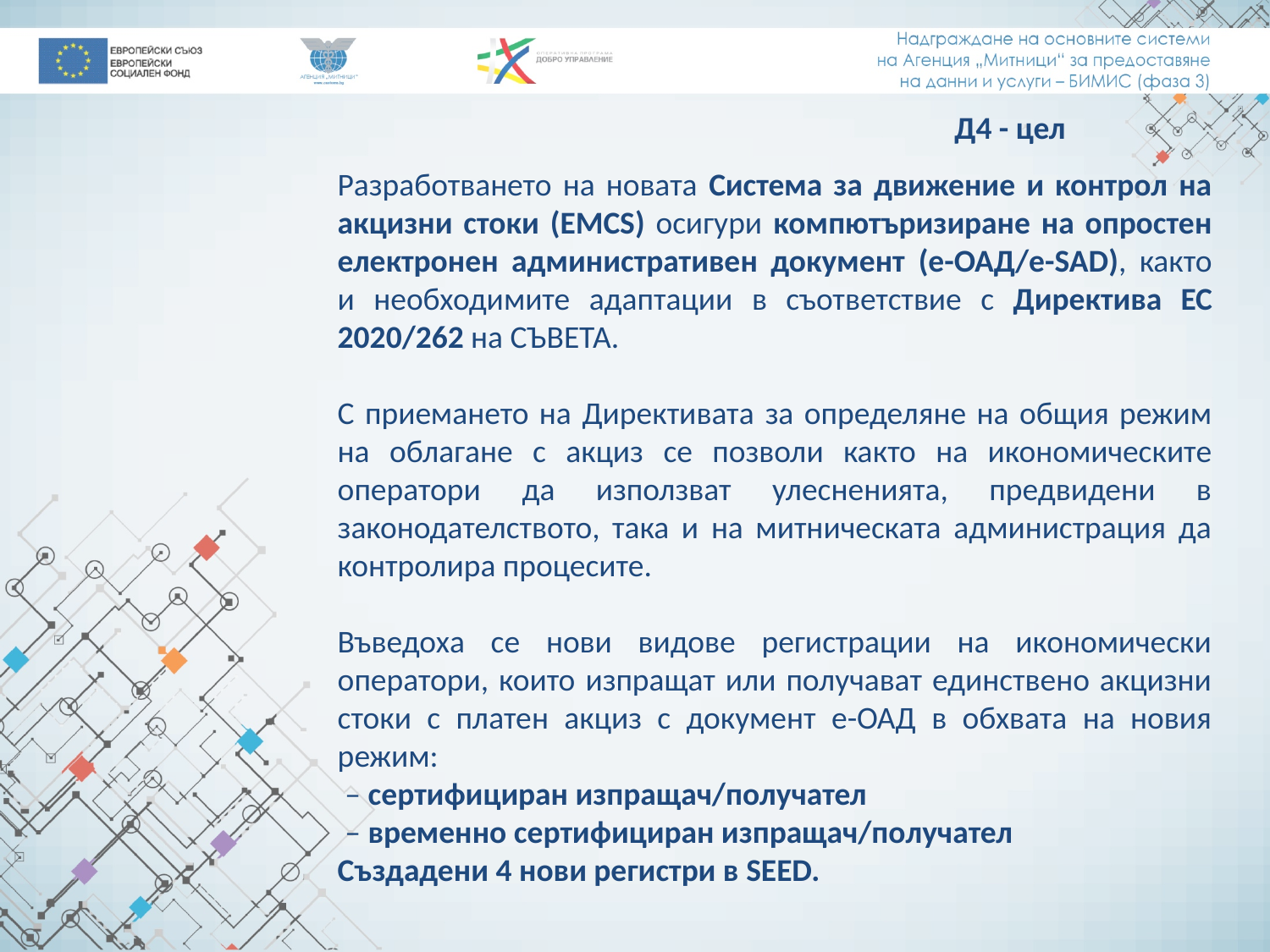

Д4 - цел
Разработването на новата Система за движение и контрол на акцизни стоки (EMCS) осигури компютъризиране на опростен електронен административен документ (е-ОАД/e-SAD), както и необходимите адаптации в съответствие с Директива ЕС 2020/262 на СЪВЕТА.

С приемането на Директивата за определяне на общия режим на облагане с акциз се позволи както на икономическите оператори да използват улесненията, предвидени в законодателството, така и на митническата администрация да контролира процесите.

Въведоха се нови видове регистрации на икономически оператори, които изпращат или получават единствено акцизни стоки с платен акциз с документ е-ОАД в обхвата на новия режим:
 – сертифициран изпращач/получател
 – временно сертифициран изпращач/получател
Създадени 4 нови регистри в SEED.